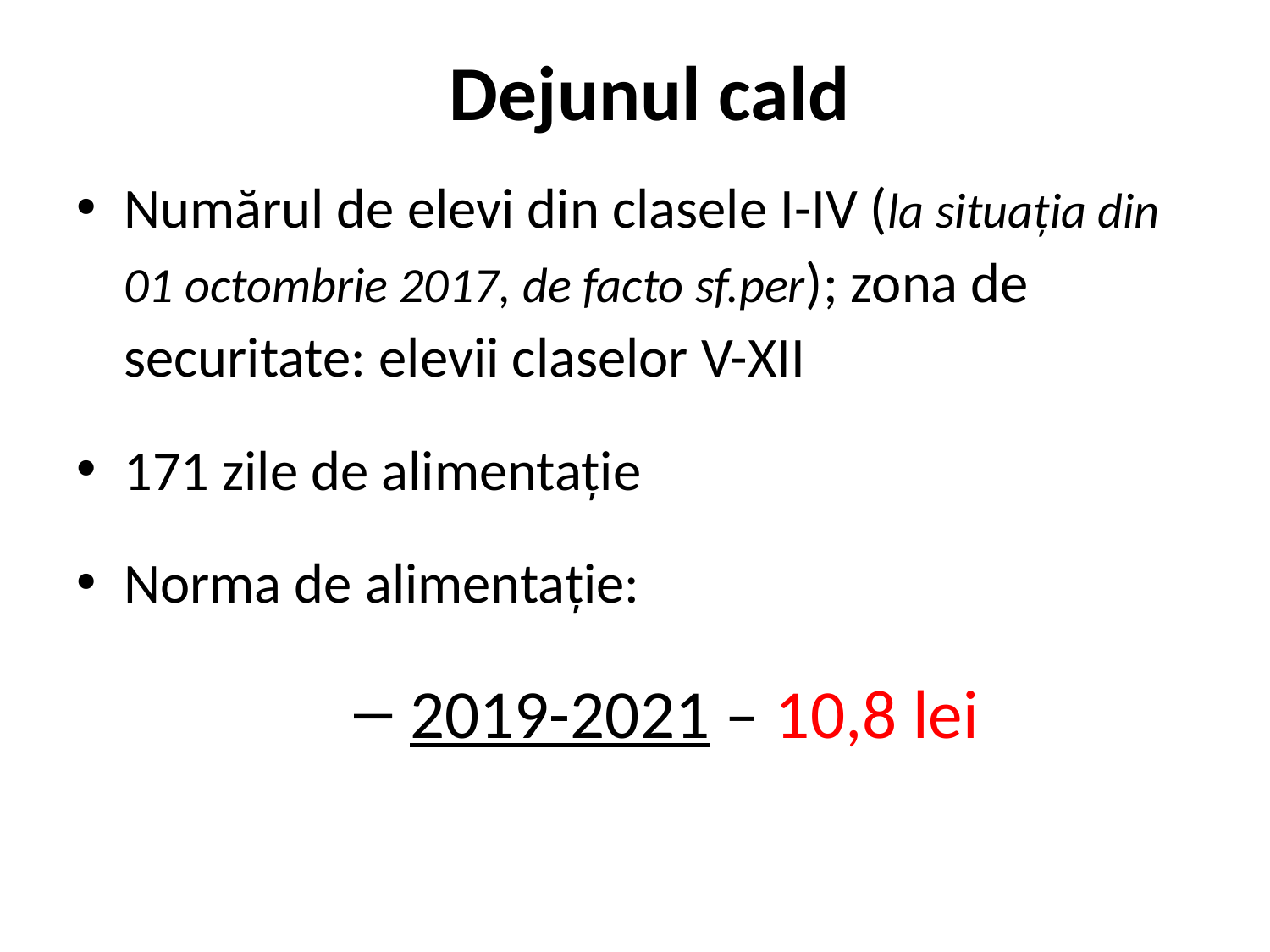

# Dejunul cald
Numărul de elevi din clasele I-IV (la situația din 01 octombrie 2017, de facto sf.per); zona de securitate: elevii claselor V-XII
171 zile de alimentație
Norma de alimentație:
 2019-2021 – 10,8 lei